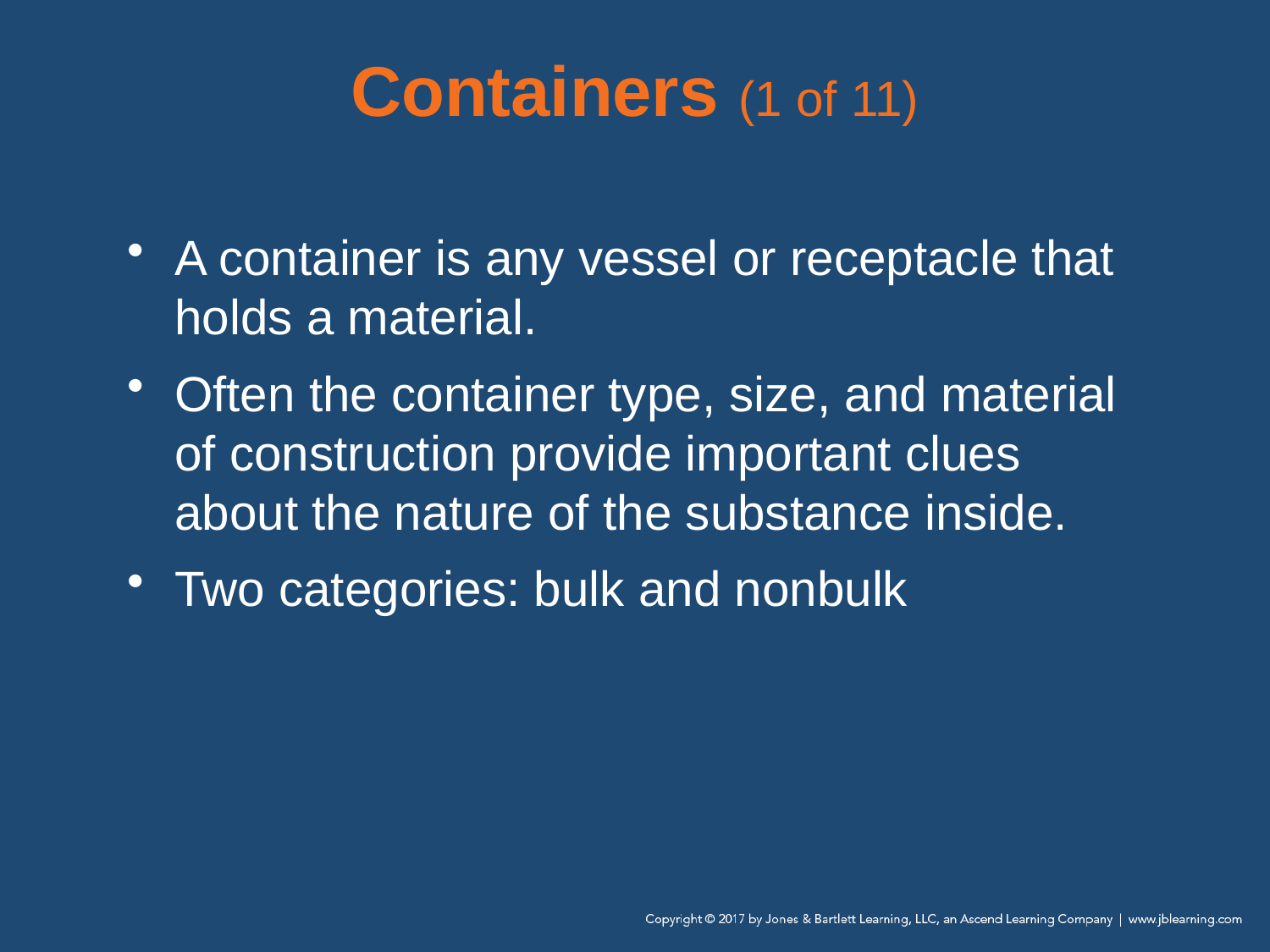

# Containers (1 of 11)
A container is any vessel or receptacle that holds a material.
Often the container type, size, and material of construction provide important clues about the nature of the substance inside.
Two categories: bulk and nonbulk